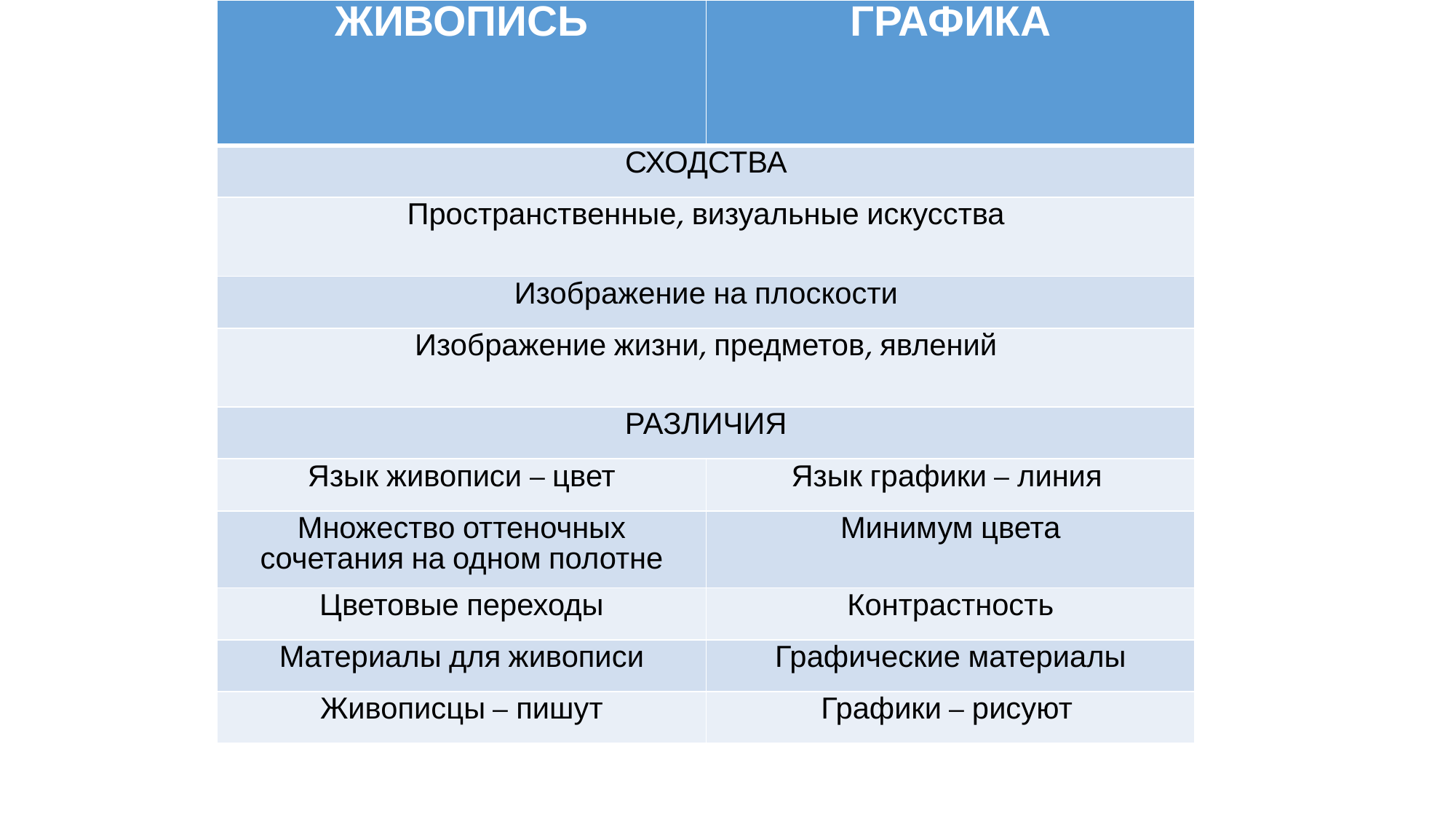

| ЖИВОПИСЬ | ГРАФИКА |
| --- | --- |
| СХОДСТВА |  |
| Пространственные, визуальные искусства |  |
| Изображение на плоскости |  |
| Изображение жизни, предметов, явлений |  |
| РАЗЛИЧИЯ |  |
| Язык живописи – цвет | Язык графики – линия |
| Множество оттеночных сочетания на одном полотне | Минимум цвета |
| Цветовые переходы | Контрастность |
| Материалы для живописи | Графические материалы |
| Живописцы – пишут | Графики – рисуют |